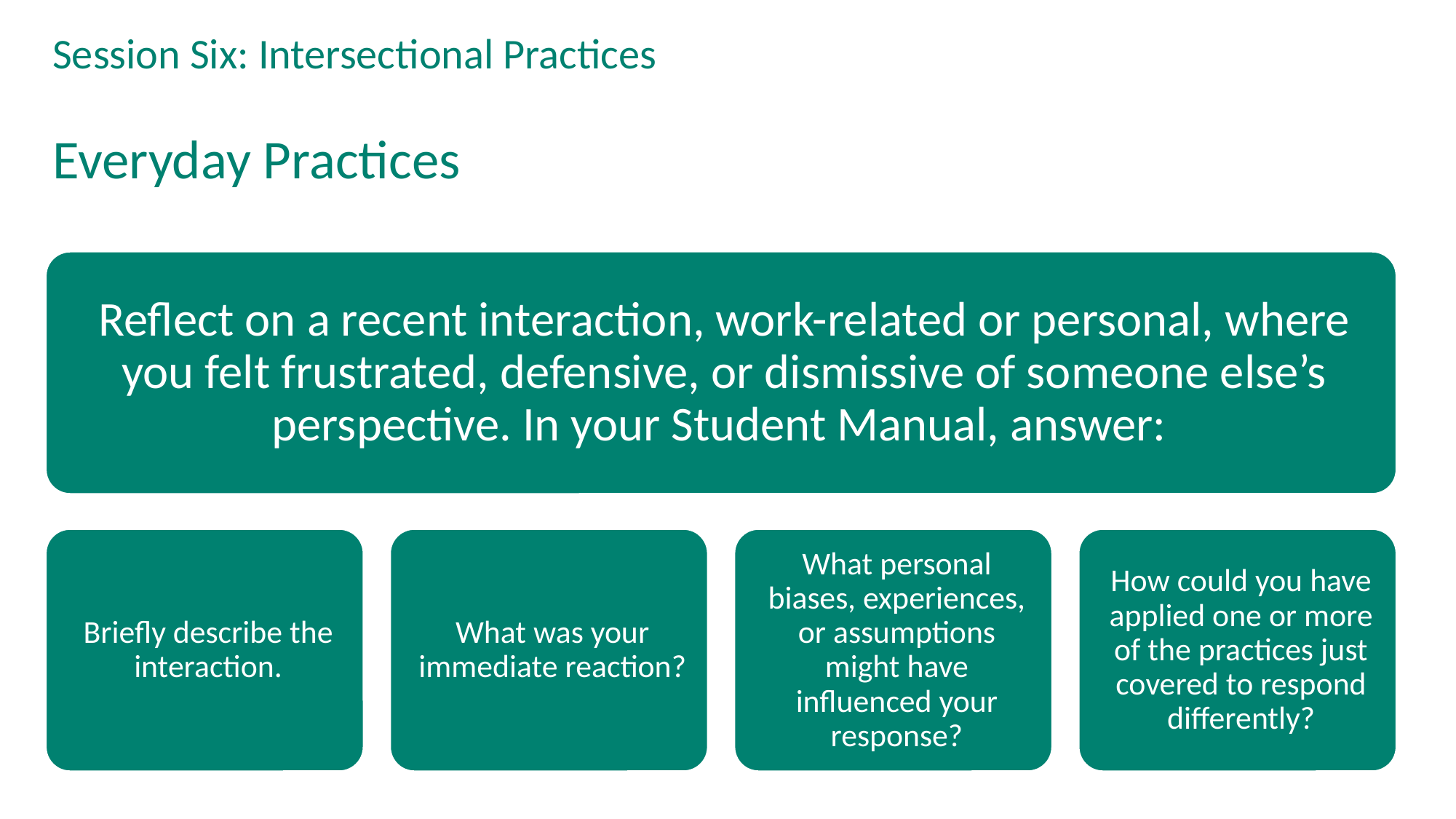

# Session Six: Intersectional Practices
Everyday Practices
Reflect on a recent interaction, work-related or personal, where you felt frustrated, defensive, or dismissive of someone else’s perspective. In your Student Manual, answer:
Briefly describe the interaction.
What was your immediate reaction?
What personal biases, experiences, or assumptions might have influenced your response?
How could you have applied one or more of the practices just covered to respond differently?